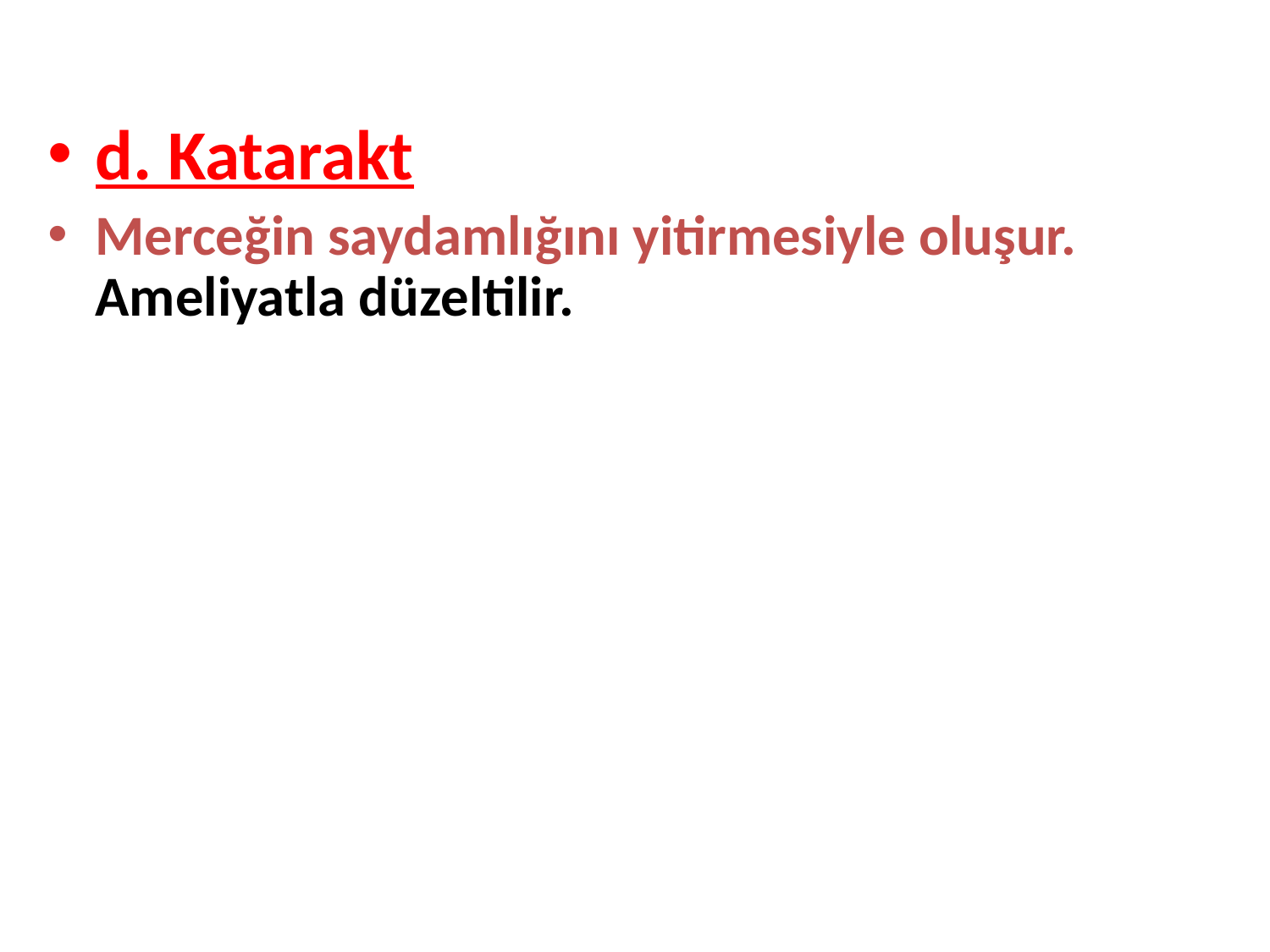

d. Katarakt
Merceğin saydamlığını yitirmesiyle oluşur. Ameliyatla düzeltilir.